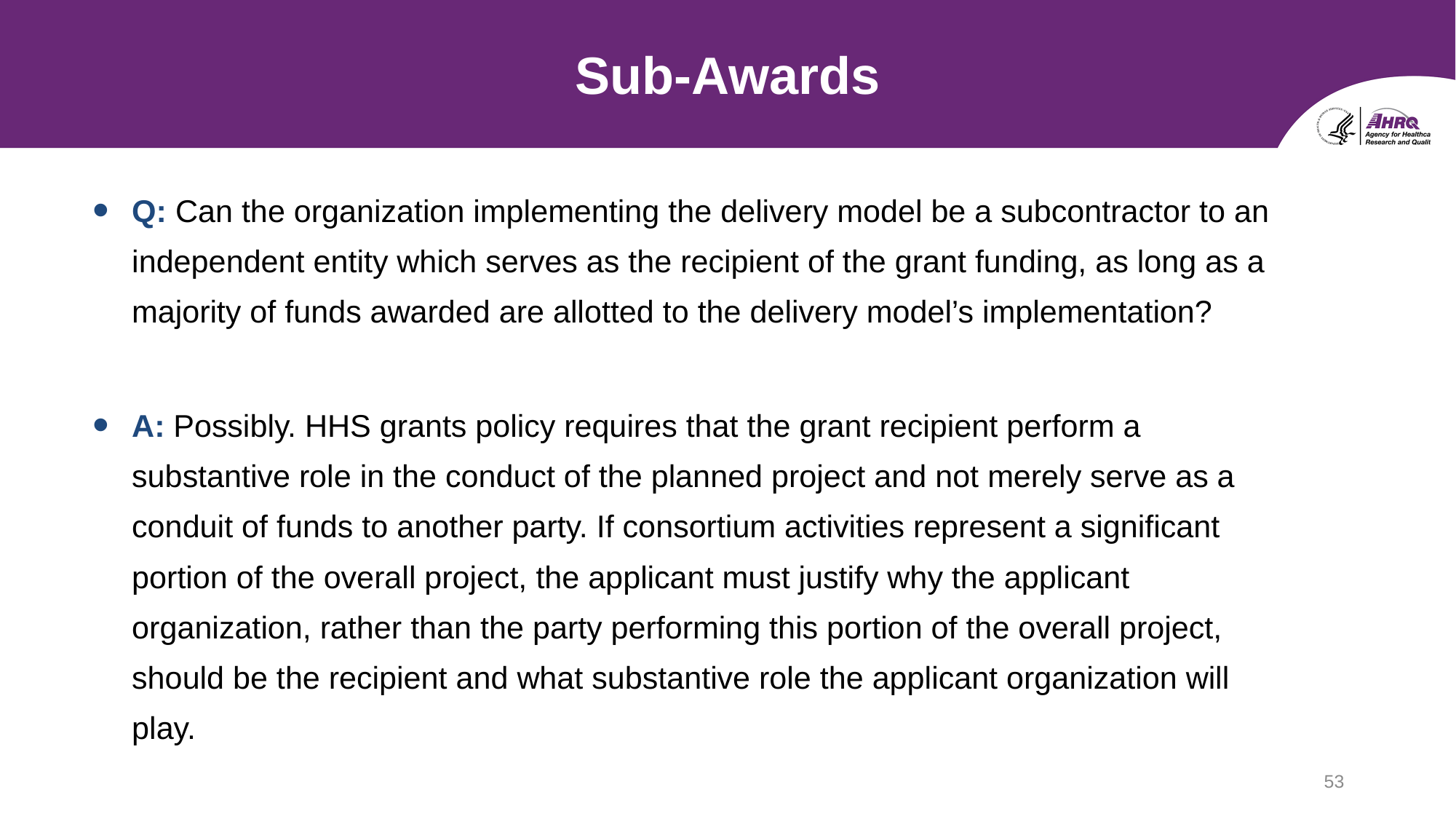

# Sub-Awards
Q: Can the organization implementing the delivery model be a subcontractor to an independent entity which serves as the recipient of the grant funding, as long as a majority of funds awarded are allotted to the delivery model’s implementation?

A: Possibly. HHS grants policy requires that the grant recipient perform a substantive role in the conduct of the planned project and not merely serve as a conduit of funds to another party. If consortium activities represent a significant portion of the overall project, the applicant must justify why the applicant organization, rather than the party performing this portion of the overall project, should be the recipient and what substantive role the applicant organization will play.
53